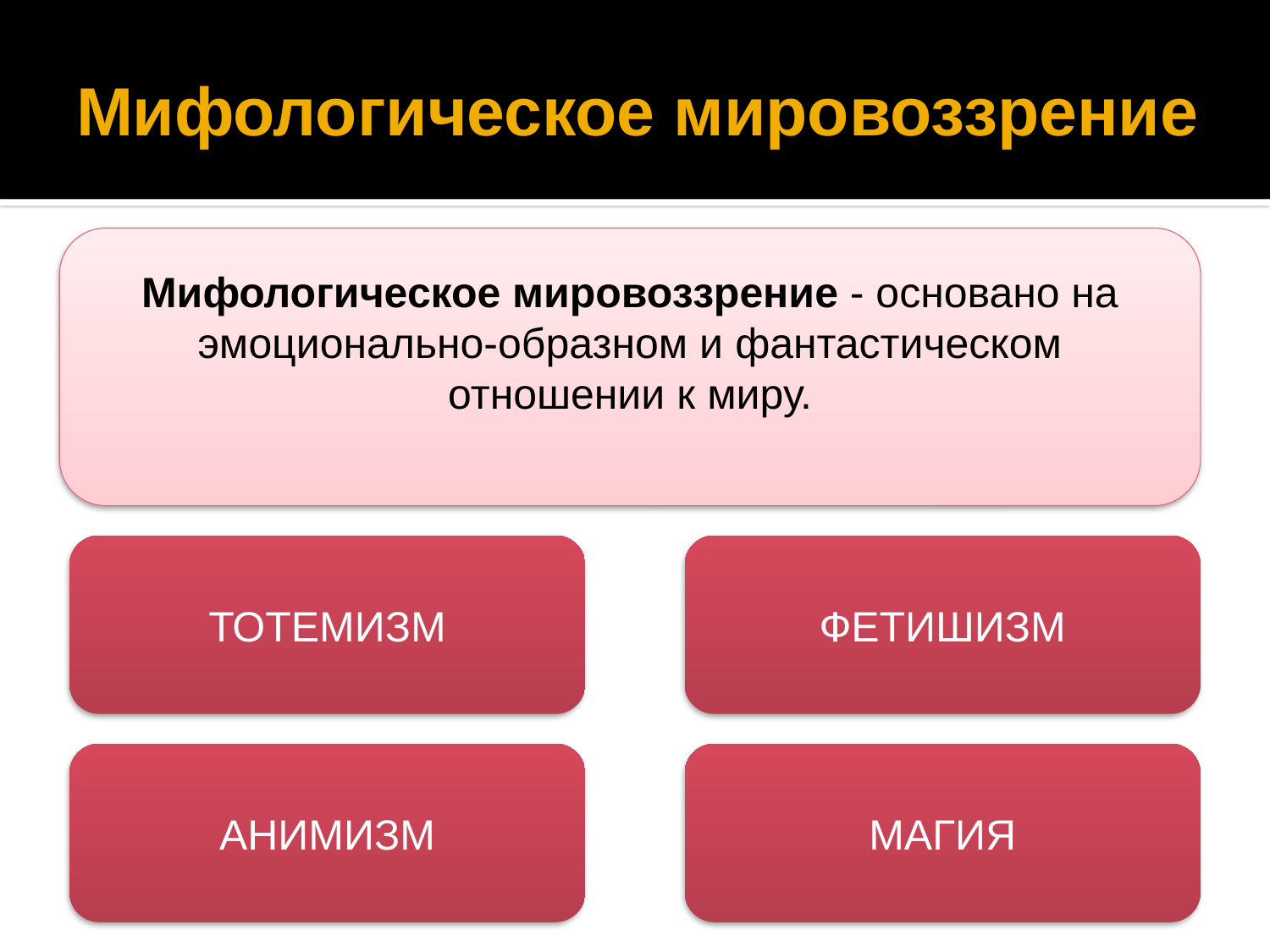

# Мифологическое мировоззрение
Мифологическое мировоззрение - основано на эмоционально-образном и фантастическом отношении к миру.

ТОТЕМИЗМ
ФЕТИШИЗМ
АНИМИЗМ
МАГИЯ